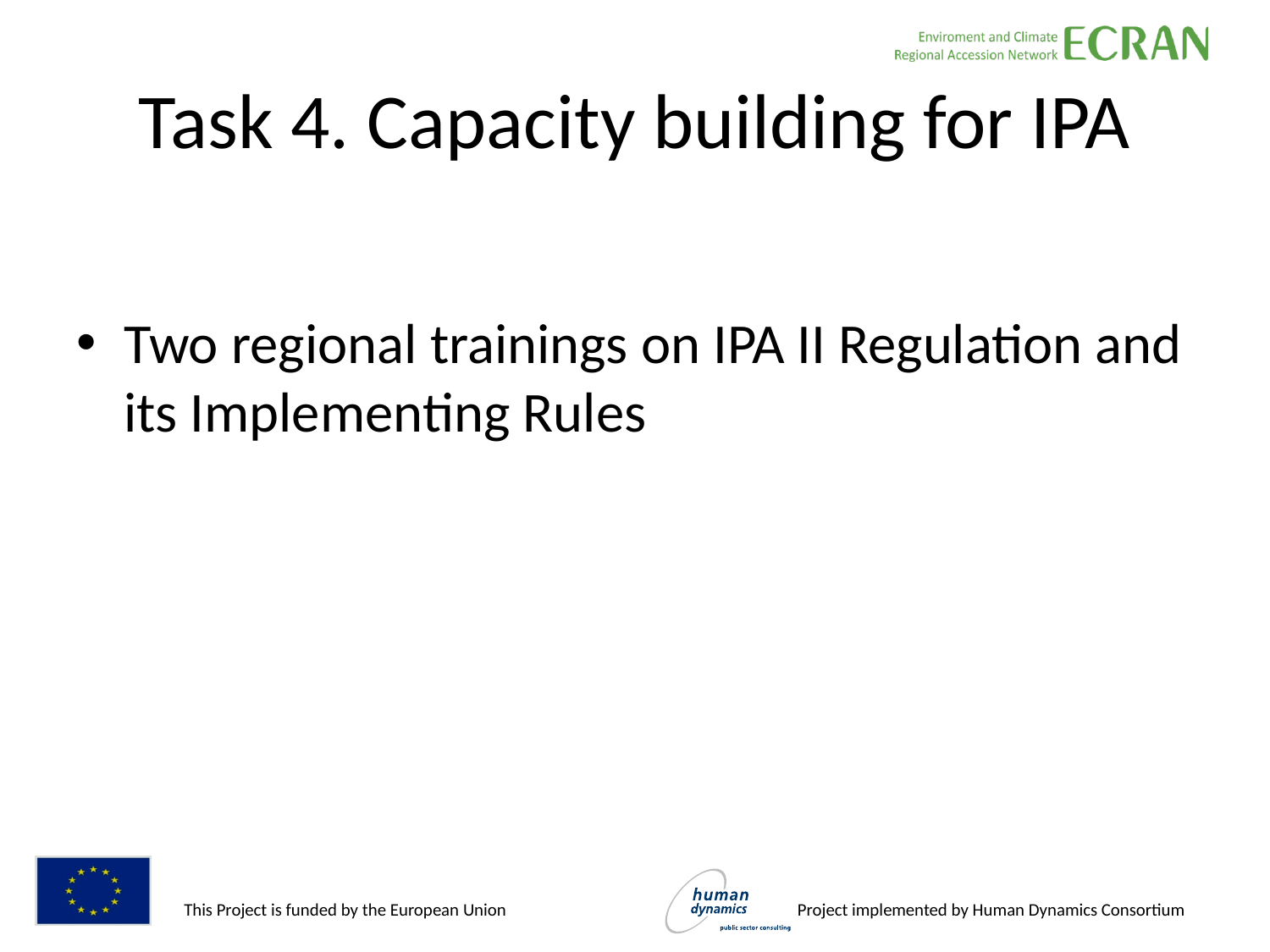

# Task 4. Capacity building for IPA

Two regional trainings on IPA II Regulation and its Implementing Rules